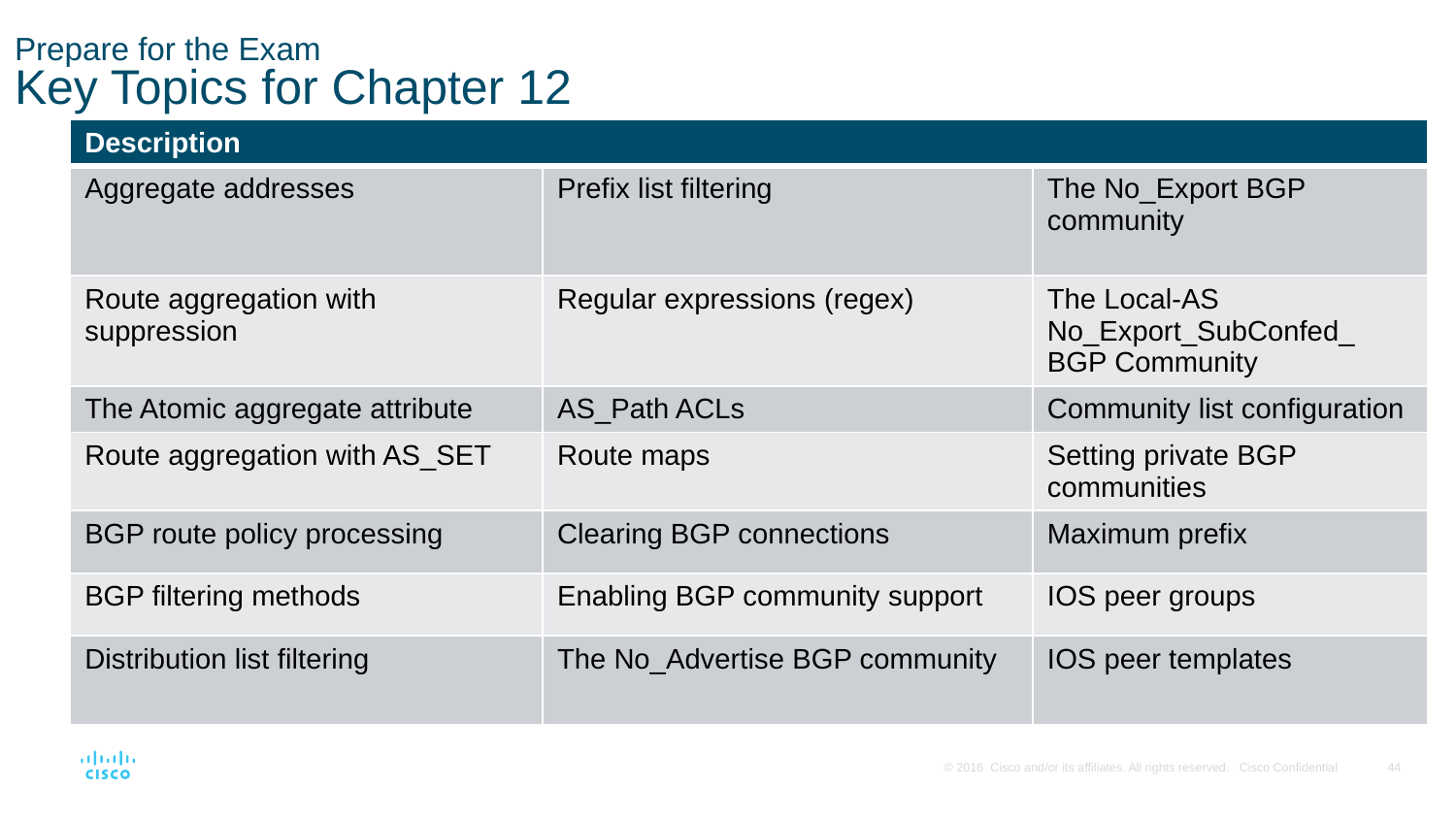

# Prepare for the Exam Key Topics for Chapter 12
| Description |  |  |
| --- | --- | --- |
| Aggregate addresses | Prefix list filtering | The No\_Export BGP community |
| Route aggregation with suppression | Regular expressions (regex) | The Local-AS No\_Export\_SubConfed\_ BGP Community |
| The Atomic aggregate attribute | AS\_Path ACLs | Community list configuration |
| Route aggregation with AS\_SET | Route maps | Setting private BGP communities |
| BGP route policy processing | Clearing BGP connections | Maximum prefix |
| BGP filtering methods | Enabling BGP community support | IOS peer groups |
| Distribution list filtering | The No\_Advertise BGP community | IOS peer templates |